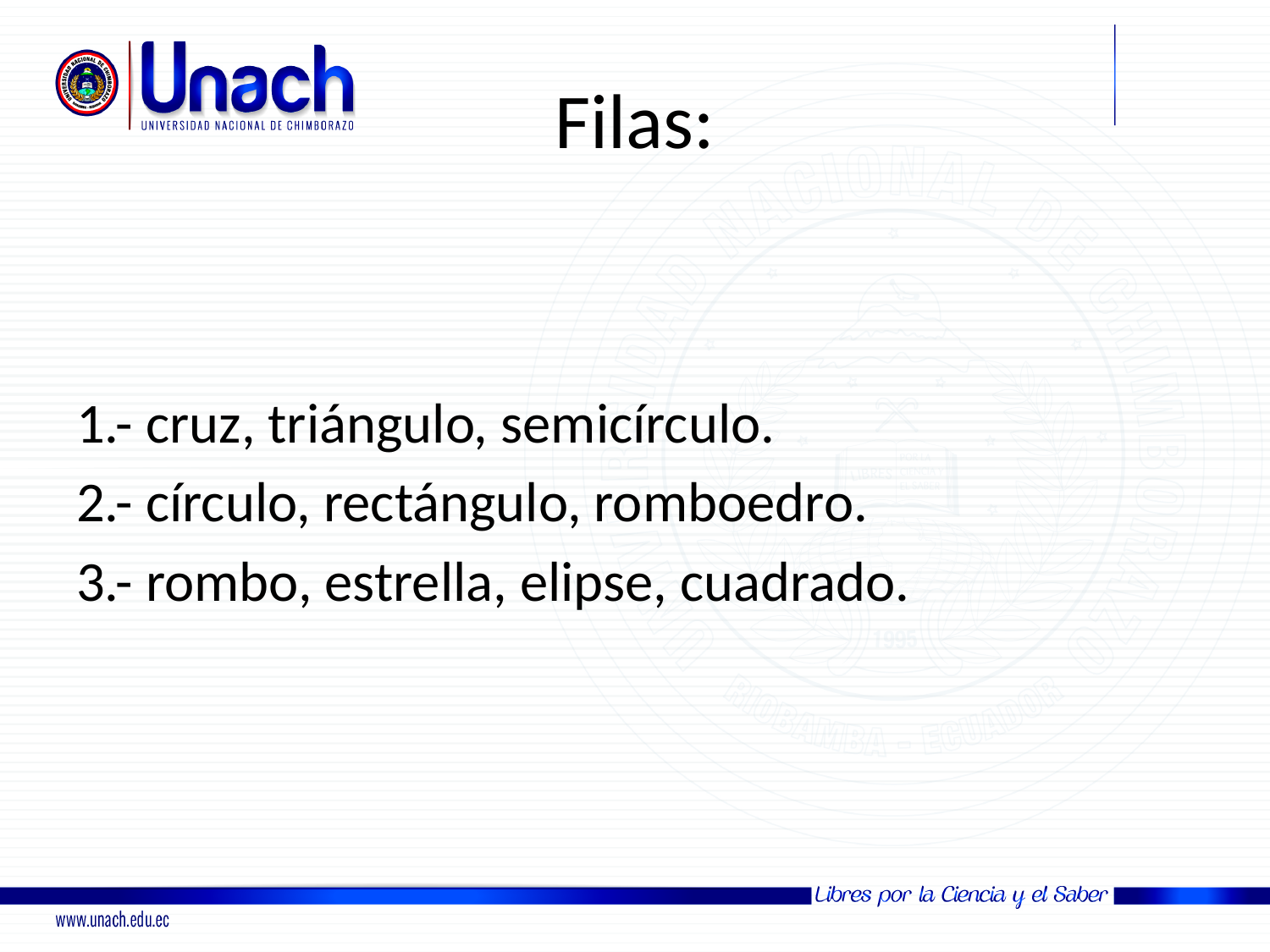

# Filas:

1.- cruz, triángulo, semicírculo.
2.- círculo, rectángulo, romboedro.
3.- rombo, estrella, elipse, cuadrado.